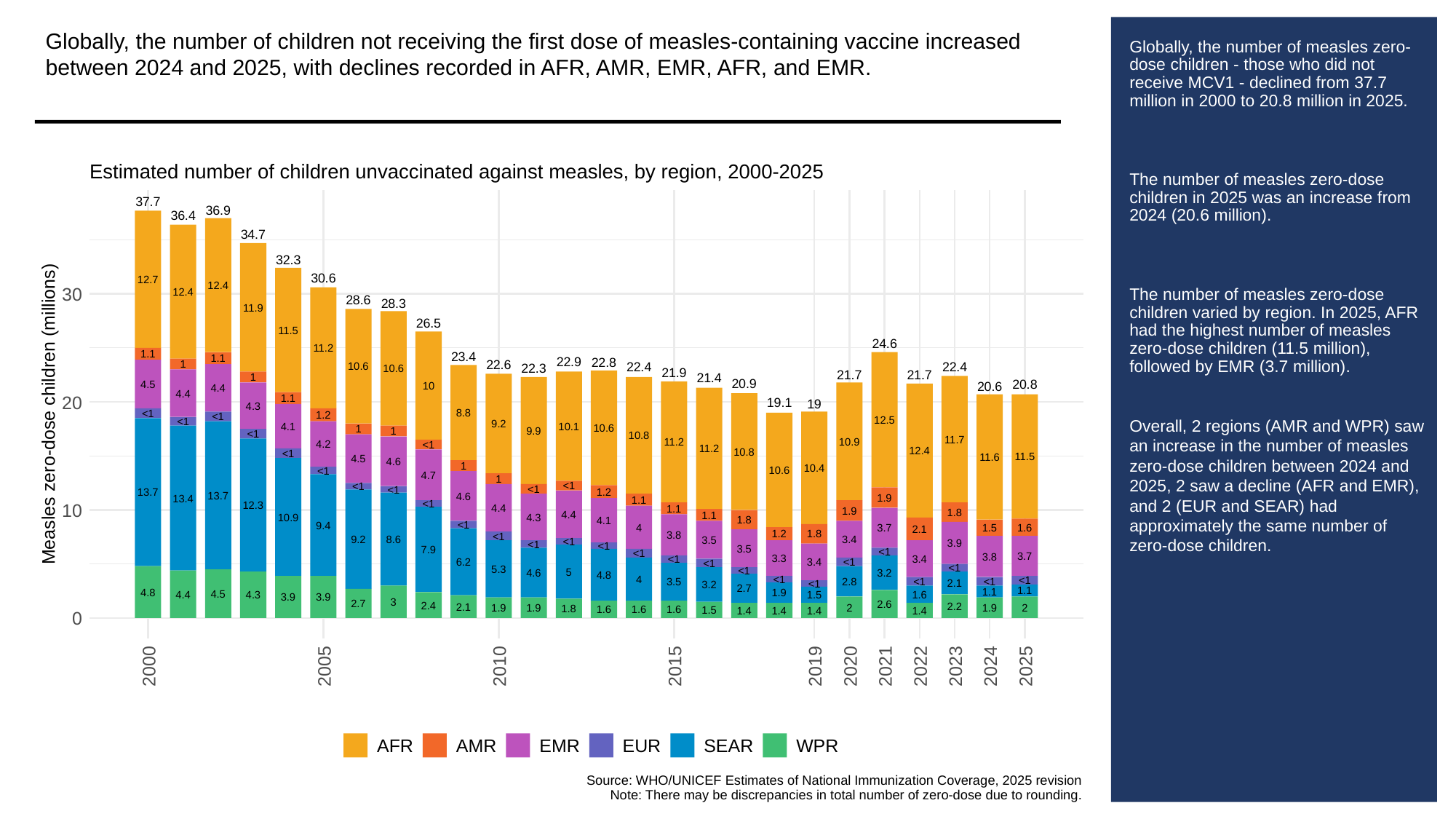

Globally, the number of children not receiving the first dose of measles-containing vaccine increased between 2024 and 2025, with declines recorded in AFR, AMR, EMR, AFR, and EMR.
# Globally, the number of measles zero-dose children - those who did not receive MCV1 - declined from 37.7 million in 2000 to 20.8 million in 2025.

The number of measles zero-dose children in 2025 was an increase from 2024 (20.6 million).

The number of measles zero-dose children varied by region. In 2025, AFR had the highest number of measles zero-dose children (11.5 million), followed by EMR (3.7 million).

Overall, 2 regions (AMR and WPR) saw an increase in the number of measles zero-dose children between 2024 and 2025, 2 saw a decline (AFR and EMR), and 2 (EUR and SEAR) had approximately the same number of zero-dose children.

Estimated number of children unvaccinated against measles, by region, 2000-2025

37.7
36.9

36.4

34.7

32.3

30.6
12.7
12.4
30

12.4

28.6
28.3
11.9

26.5
11.5

24.6
11.2

1.1
23.4

1.1
22.9
22.8

22.6
1
22.4
22.4
10.6
22.3

10.6

21.9

21.7
21.7

21.4
1

20.9
20.8
4.5

20.6
10

4.4

4.4

1.1

20
19.1
19
4.3

Measles zero-dose children (millions)

8.8
<1
1.2

<1

12.5

<1

9.2

4.1
10.1

10.6
1

9.9
1

<1
10.8

11.7

10.9
11.2

4.2
<1
11.2
12.4
10.8

<1

11.5
11.6
4.5

4.6

1
10.4
10.6
<1

4.7

1

<1
<1

<1

<1

1.2
13.7

13.7
4.6

1.9

13.4
1.1

<1

12.3

10
4.4
1.1

1.9

1.8

4.4
1.1
10.9
4.3

1.8
4.1

<1

9.4

4
1.6
3.7
1.5

2.1

1.2
1.8
3.8

<1
9.2
8.6
3.4
3.5

<1

3.9
<1

<1

3.5

7.9
<1

<1
3.7
3.8
3.3
3.4
<1

6.2
3.4
<1

<1

<1

5.3

<1

5
4.6
3.2

4.8

4
<1

<1

2.8
<1
<1
3.5
2.1
<1

3.2

2.7

1.1

1.1
4.8
1.9

4.5

4.4
1.6
4.3
1.5

3.9
3.9

3

2.7
2.6

2.4

2.2
2.1

2
2
1.9
1.9
1.9
1.8
1.6
1.6
1.6
1.5
1.4
1.4
1.4
1.4
0

2000
2005
2010
2015
2019
2020
2021
2022
2023
2024
2025

AFR
AMR
EMR
EUR
SEAR
WPR
Source: WHO/UNICEF Estimates of National Immunization Coverage, 2025 revision
Note: There may be discrepancies in total number of zero-dose due to rounding.